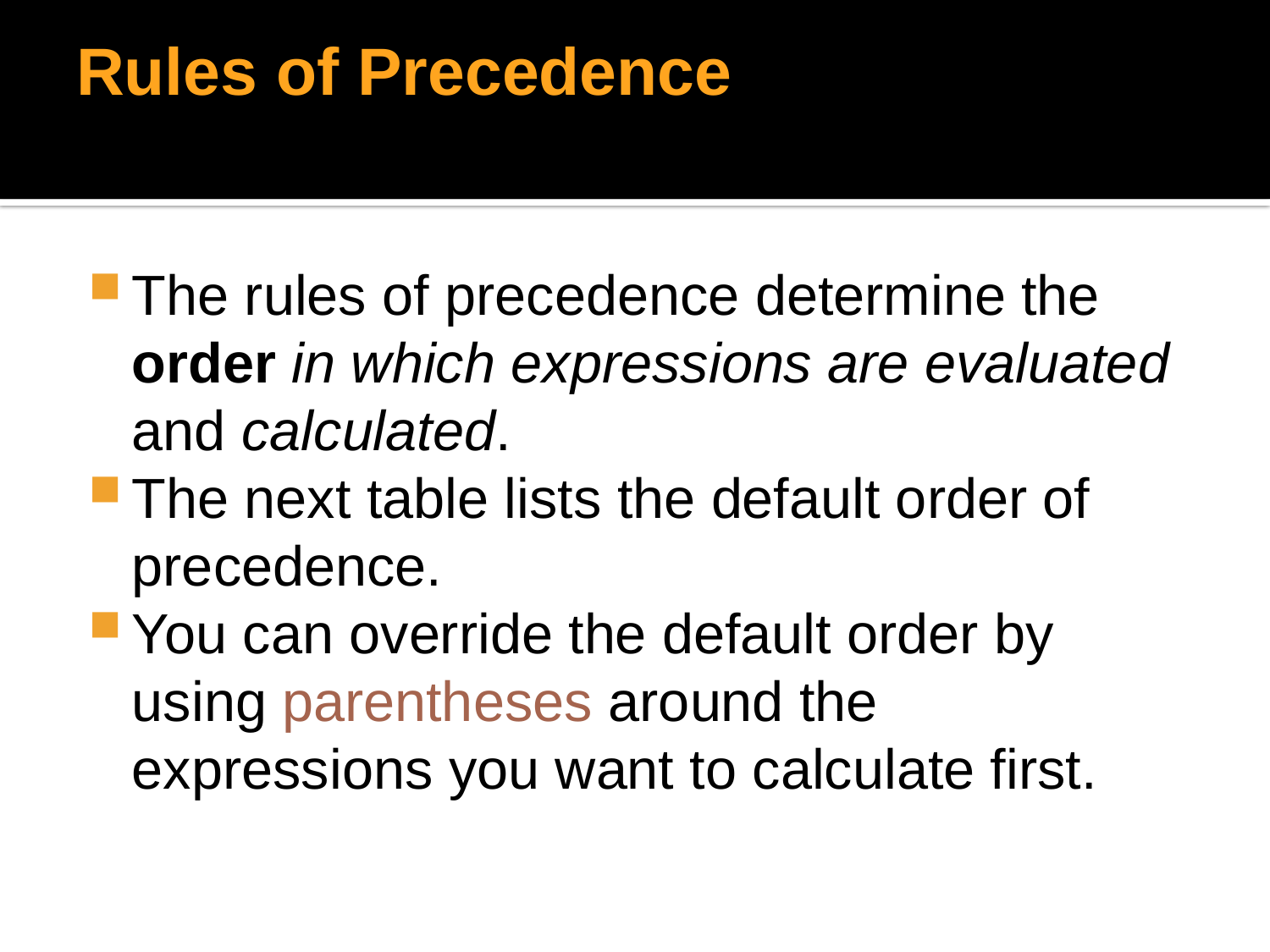

# Rules of Precedence
The rules of precedence determine the order in which expressions are evaluated and calculated.
The next table lists the default order of precedence.
You can override the default order by using parentheses around the expressions you want to calculate first.